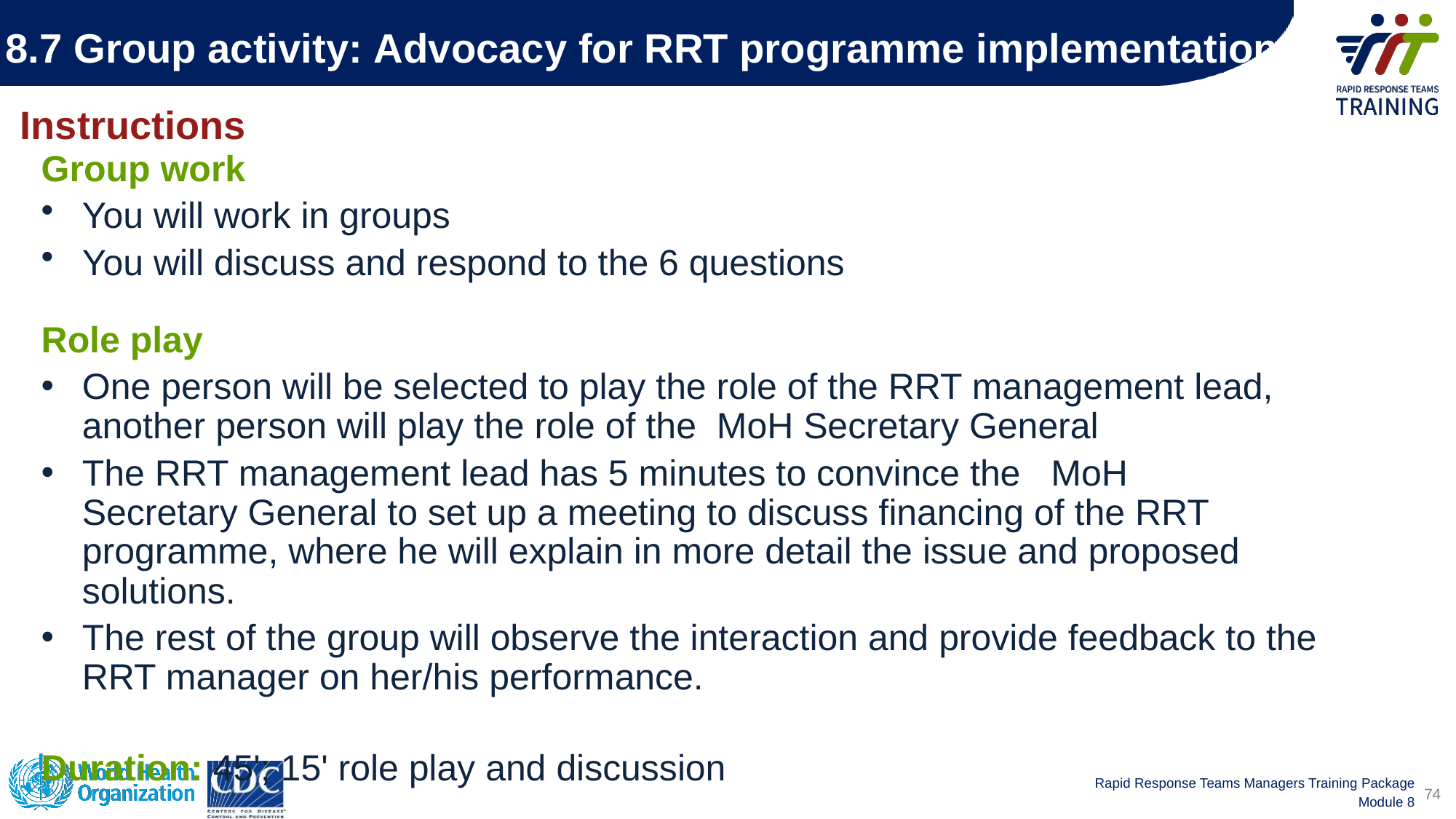

8.7 Group activity: Advocacy for RRT programme implementation  ​
# Instructions
Group work
You will work in groups
You will discuss and respond to the 6 questions

Role play
One person will be selected to play the role of the RRT management lead, another person will play the role of the  MoH Secretary General
The RRT management lead has 5 minutes to convince the   MoH Secretary General to set up a meeting to discuss financing of the RRT programme, where he will explain in more detail the issue and proposed solutions.
The rest of the group will observe the interaction and provide feedback to the RRT manager on her/his performance.

Duration: 45'; 15' role play and discussion

74